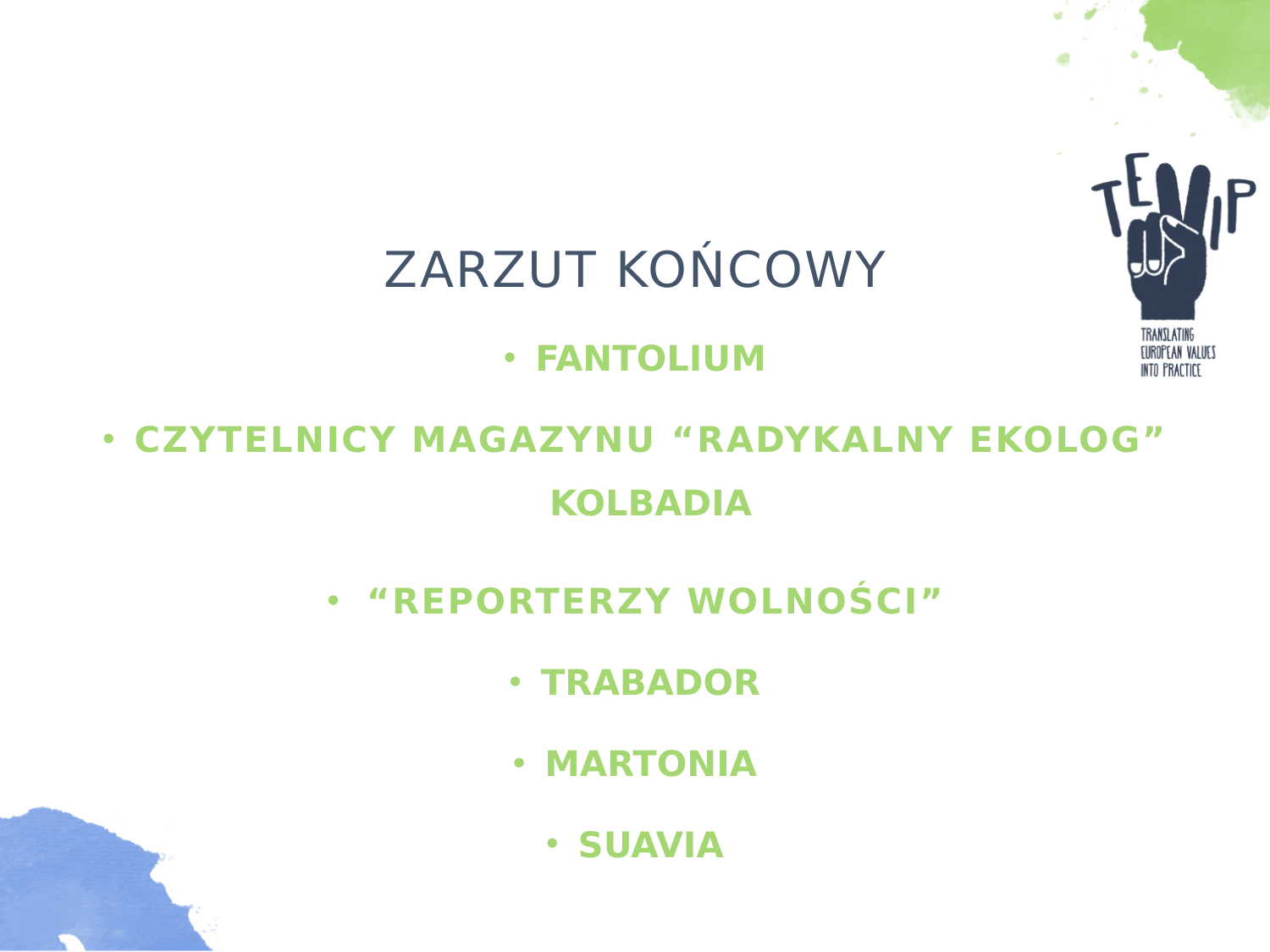

ZARZUT KOŃCOWY
FANTOLIUM
CZYTELNICY MAGAZYNU “RADYKALNY EKOLOG” KOLBADIA
“REPORTERZY WOLNOŚCI”
TRABADOR
MARTONIA
SUAVIA